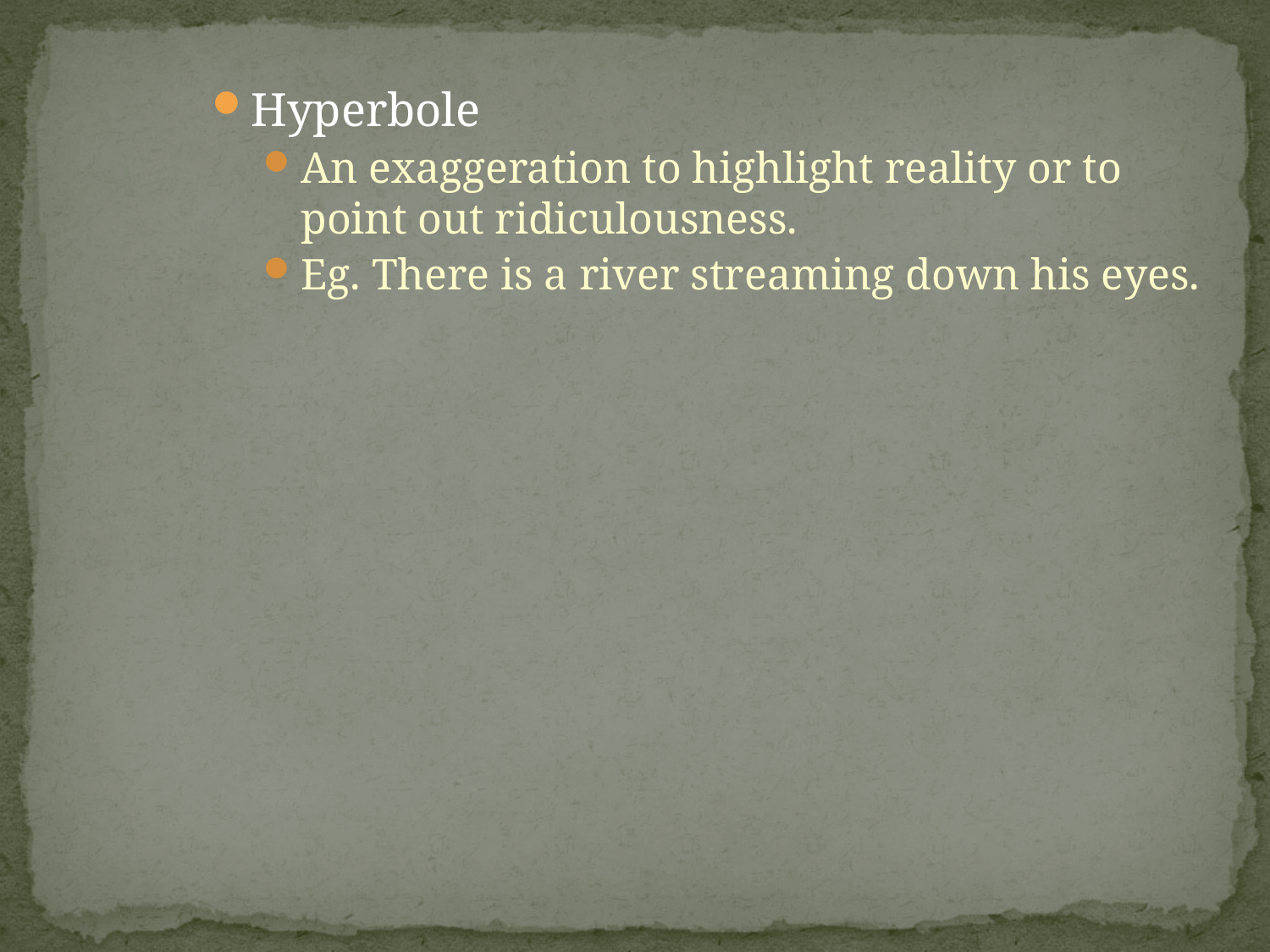

Hyperbole
An exaggeration to highlight reality or to point out ridiculousness.
Eg. There is a river streaming down his eyes.